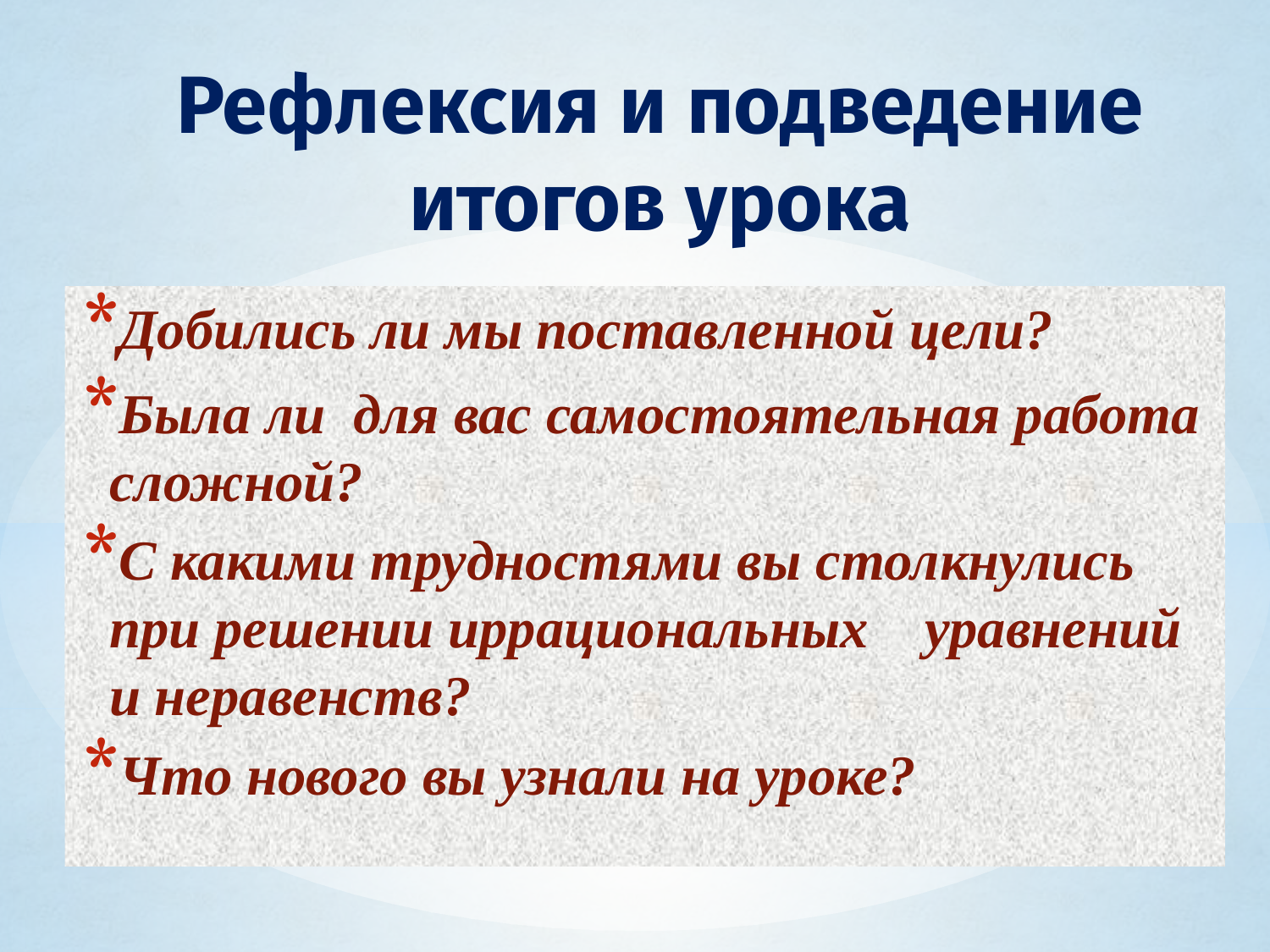

# Рефлексия и подведение итогов урока
Добились ли мы поставленной цели?
Была ли  для вас самостоятельная работа сложной?
С какими трудностями вы столкнулись при решении иррациональных    уравнений и неравенств?
Что нового вы узнали на уроке?